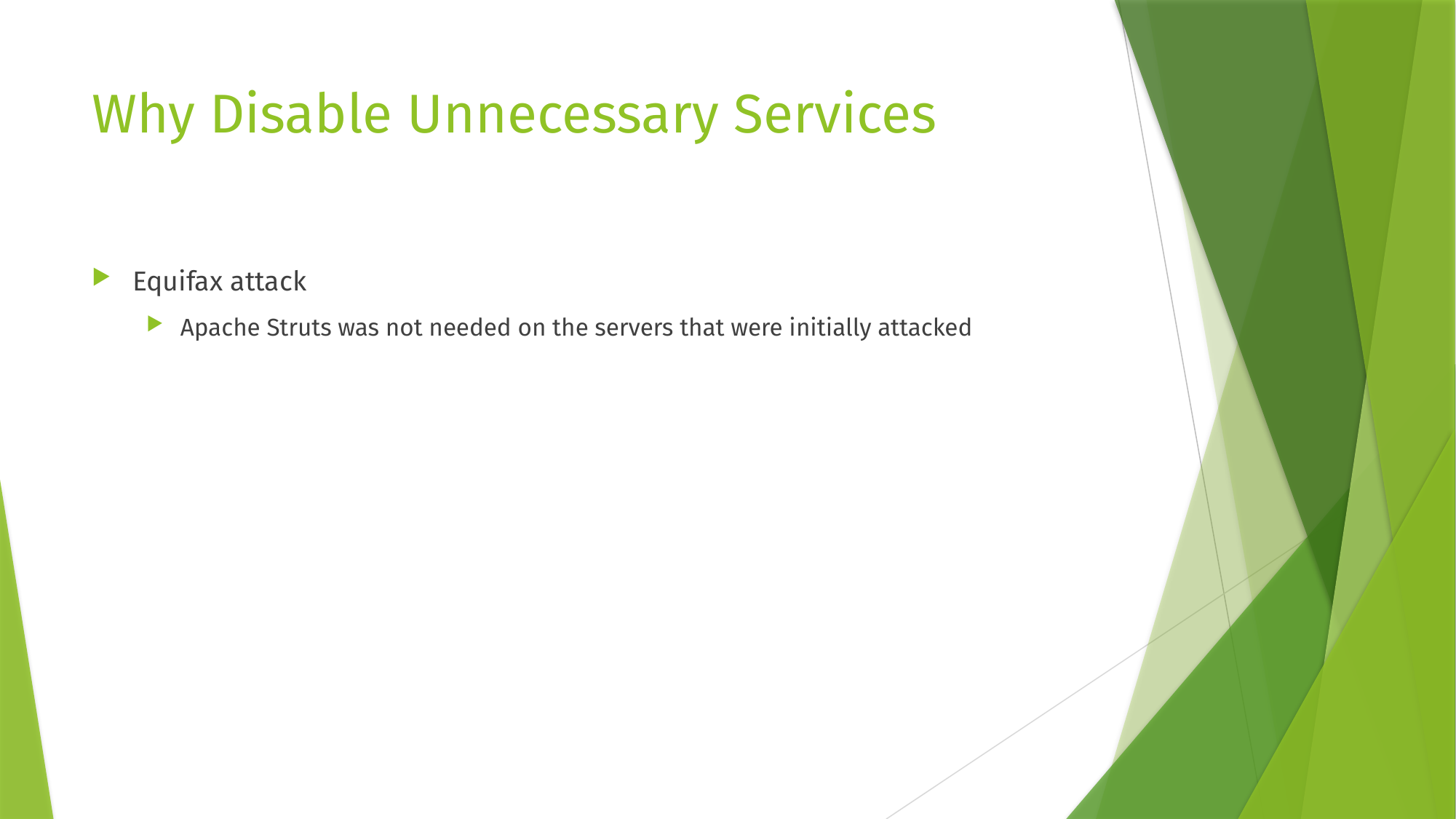

# Why Disable Unnecessary Services
Equifax attack
Apache Struts was not needed on the servers that were initially attacked